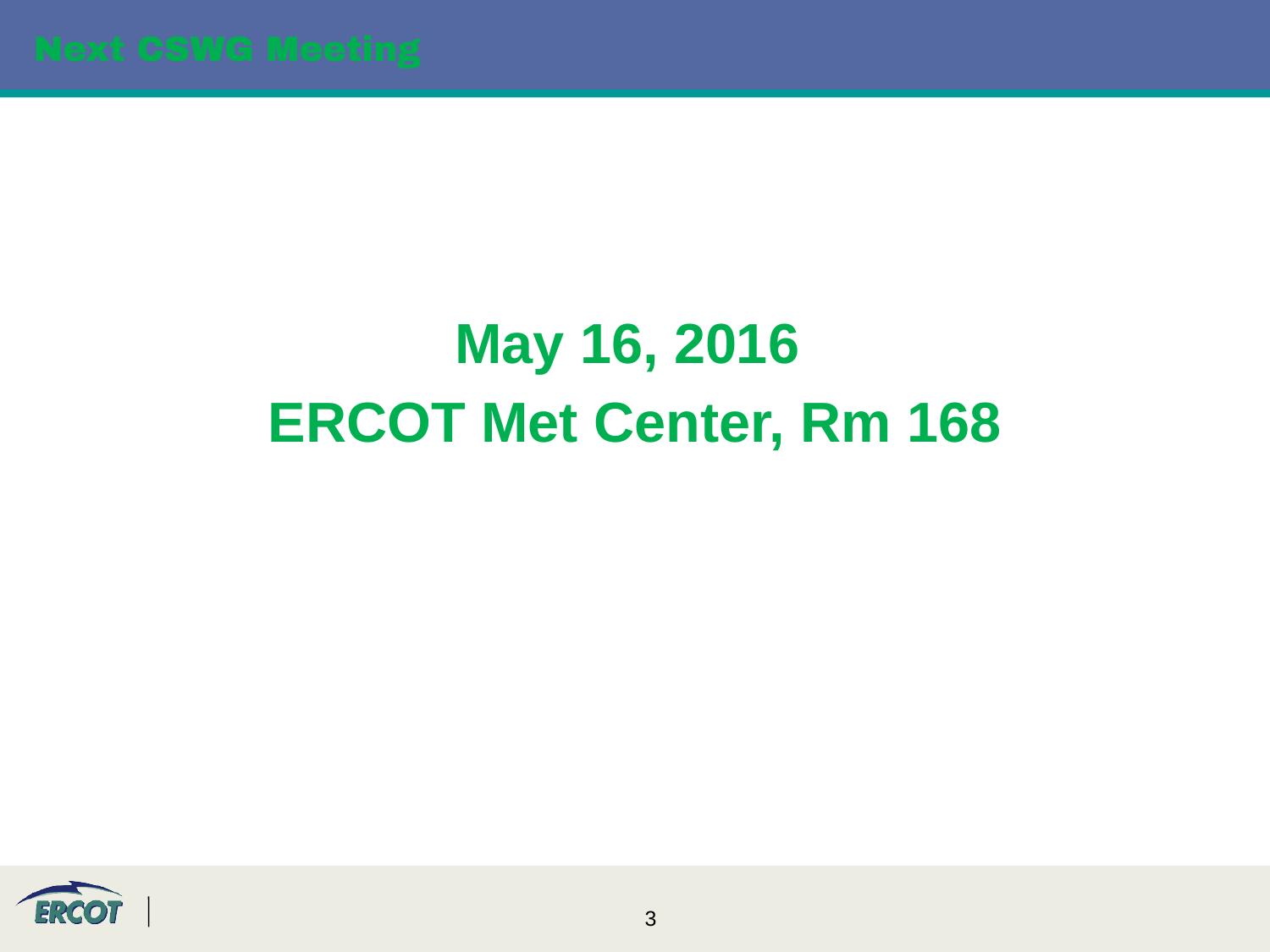

# Next CSWG Meeting

May 16, 2016
ERCOT Met Center, Rm 168